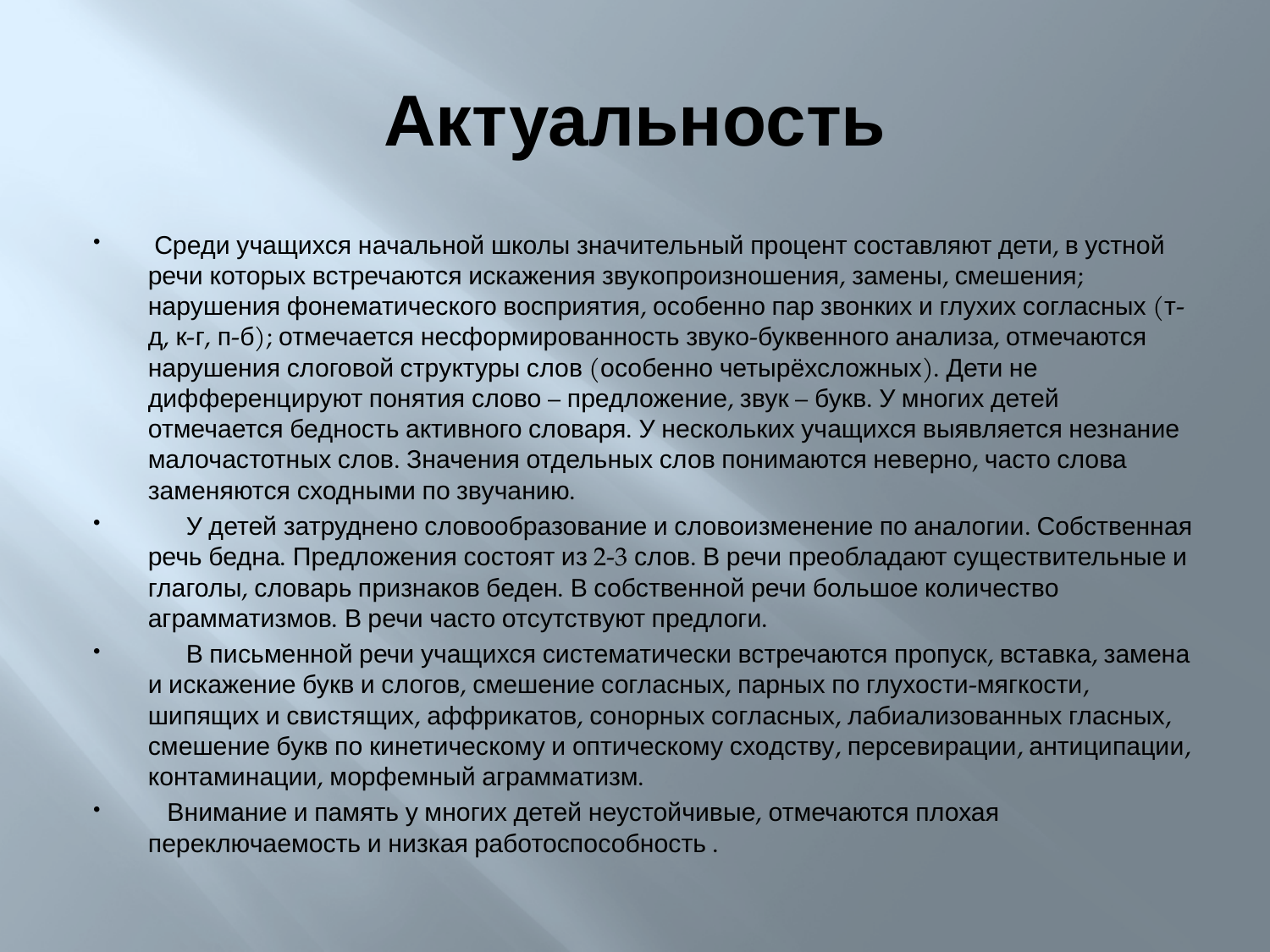

# Актуальность
 Среди учащихся начальной школы значительный процент составляют дети, в устной речи которых встречаются искажения звукопроизношения, замены, смешения; нарушения фонематического восприятия, особенно пар звонких и глухих согласных (т-д, к-г, п-б); отмечается несформированность звуко-буквенного анализа, отмечаются нарушения слоговой структуры слов (особенно четырёхсложных). Дети не дифференцируют понятия слово – предложение, звук – букв. У многих детей отмечается бедность активного словаря. У нескольких учащихся выявляется незнание малочастотных слов. Значения отдельных слов понимаются неверно, часто слова заменяются сходными по звучанию.
      У детей затруднено словообразование и словоизменение по аналогии. Собственная речь бедна. Предложения состоят из 2-3 слов. В речи преобладают существительные и глаголы, словарь признаков беден. В собственной речи большое количество аграмматизмов. В речи часто отсутствуют предлоги.
      В письменной речи учащихся систематически встречаются пропуск, вставка, замена и искажение букв и слогов, смешение согласных, парных по глухости-мягкости, шипящих и свистящих, аффрикатов, сонорных согласных, лабиализованных гласных, смешение букв по кинетическому и оптическому сходству, персевирации, антиципации, контаминации, морфемный аграмматизм.
   Внимание и память у многих детей неустойчивые, отмечаются плохая переключаемость и низкая работоспособность .